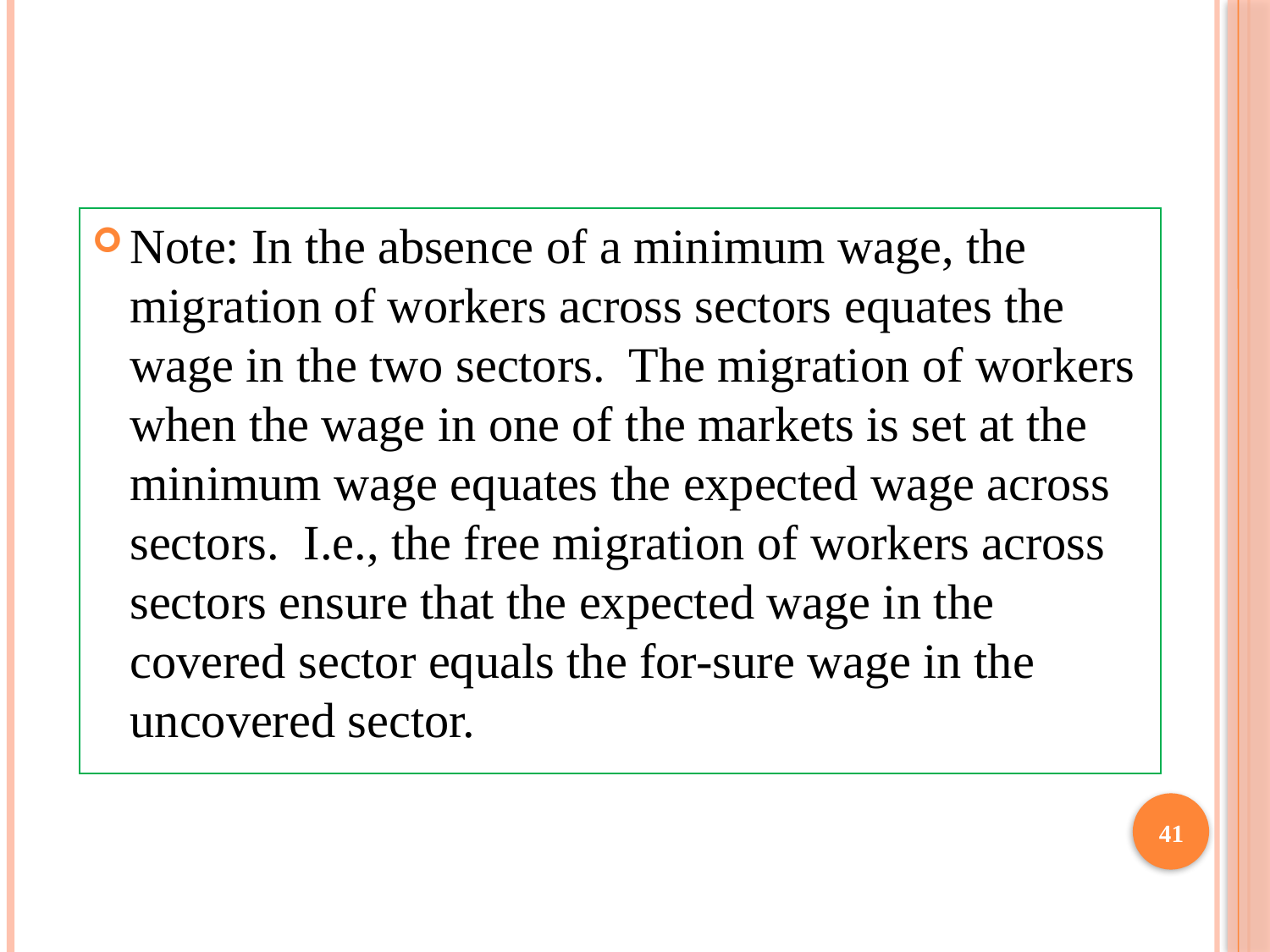

Note: In the absence of a minimum wage, the migration of workers across sectors equates the wage in the two sectors.  The migration of workers when the wage in one of the markets is set at the minimum wage equates the expected wage across sectors.  I.e., the free migration of workers across sectors ensure that the expected wage in the covered sector equals the for-sure wage in the uncovered sector.
41